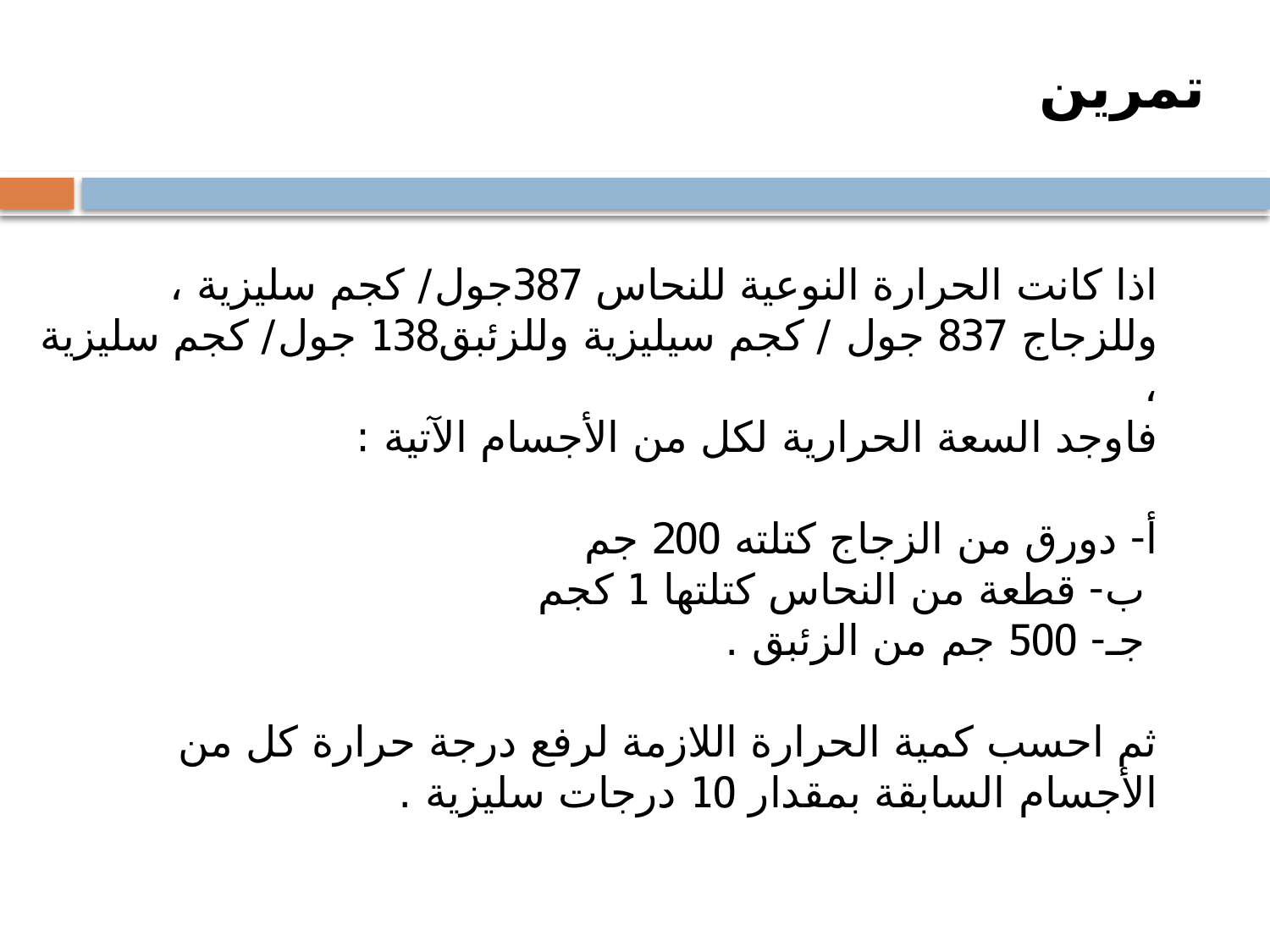

# تمرين
اذا كانت الحرارة النوعية للنحاس 387جول/ كجم سليزية ،
وللزجاج 837 جول / كجم سيليزية وللزئبق138 جول/ كجم سليزية ،
فاوجد السعة الحرارية لكل من الأجسام الآتية :
أ- دورق من الزجاج كتلته 200 جم
 ب- قطعة من النحاس كتلتها 1 كجم
 جـ- 500 جم من الزئبق .
ثم احسب كمية الحرارة اللازمة لرفع درجة حرارة كل من الأجسام السابقة بمقدار 10 درجات سليزية .